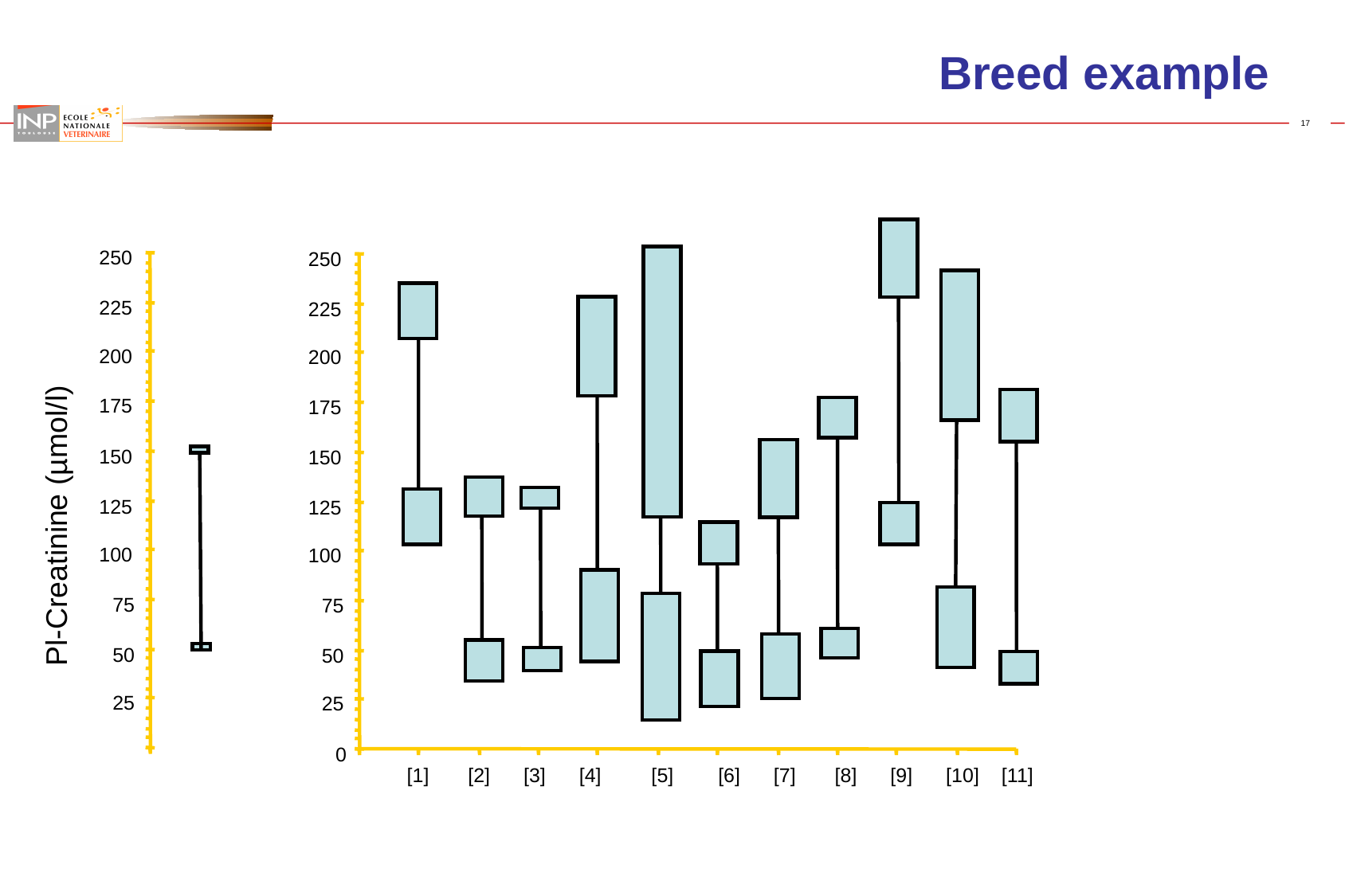

# Breed example

250
250

225
225

200

200

175
175

150
150

Pl-Creatinine (µmol/l)

125
125

100
100

75
75

50
50

25

25

0

[1]       [2]      [3]      [4]         [5]        [6]      [7]       [8]      [9]      [10]    [11]